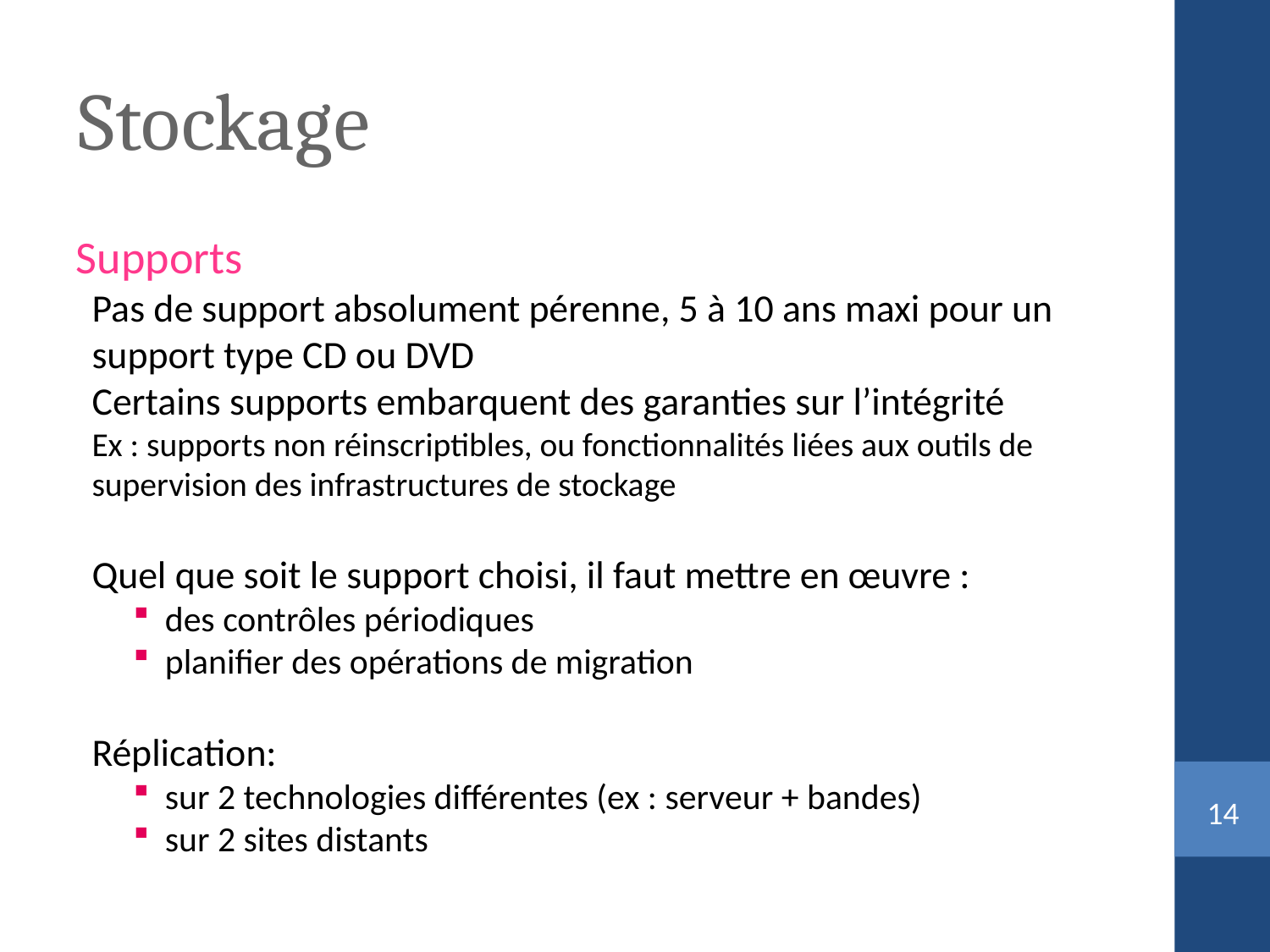

Stockage
Supports
Pas de support absolument pérenne, 5 à 10 ans maxi pour un support type CD ou DVD
Certains supports embarquent des garanties sur l’intégrité
Ex : supports non réinscriptibles, ou fonctionnalités liées aux outils de supervision des infrastructures de stockage

Quel que soit le support choisi, il faut mettre en œuvre :
des contrôles périodiques
planifier des opérations de migration

Réplication:
sur 2 technologies différentes (ex : serveur + bandes)
sur 2 sites distants

14